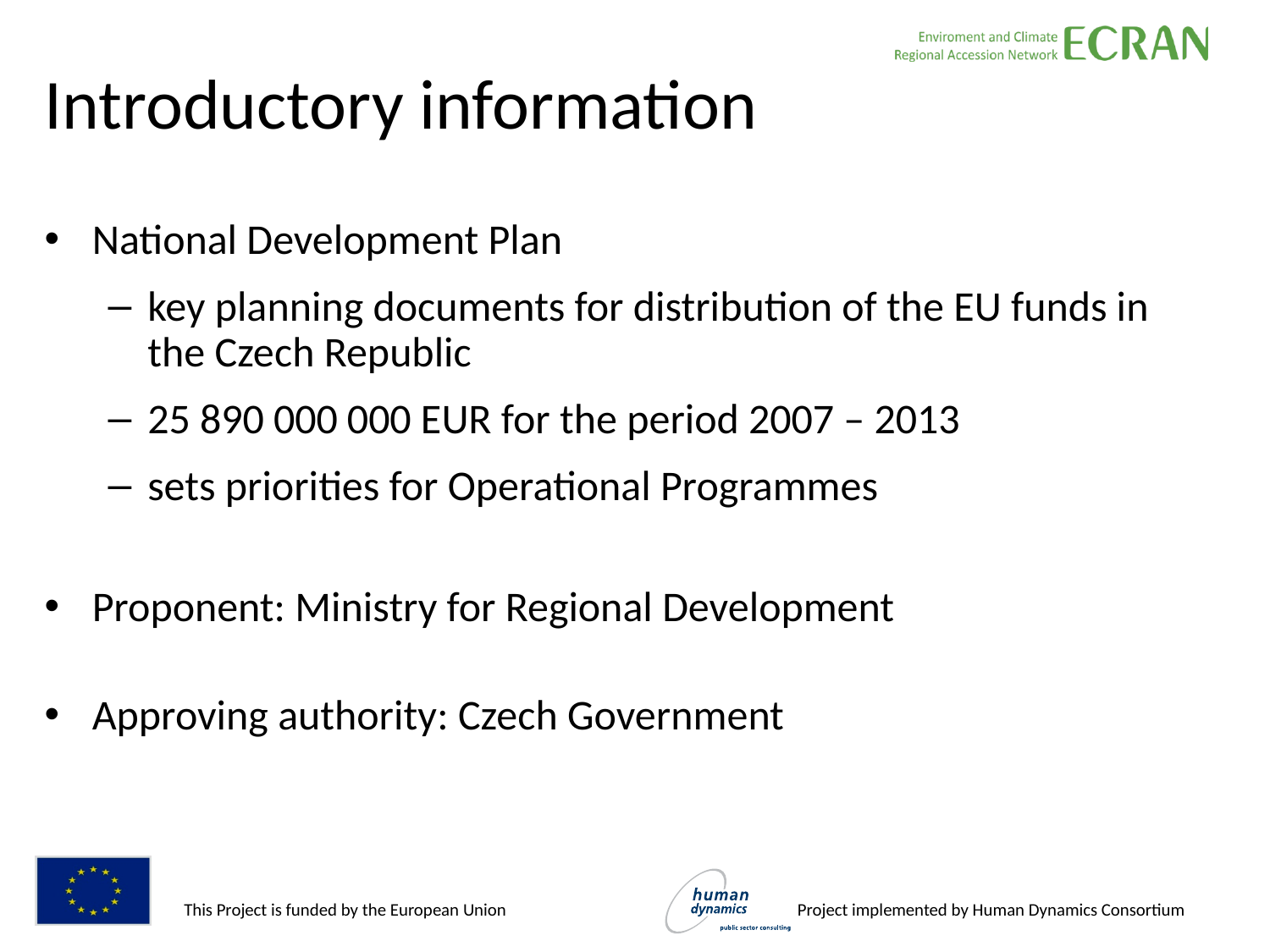

# Introductory information
National Development Plan
key planning documents for distribution of the EU funds in the Czech Republic
25 890 000 000 EUR for the period 2007 – 2013
sets priorities for Operational Programmes

Proponent: Ministry for Regional Development

Approving authority: Czech Government